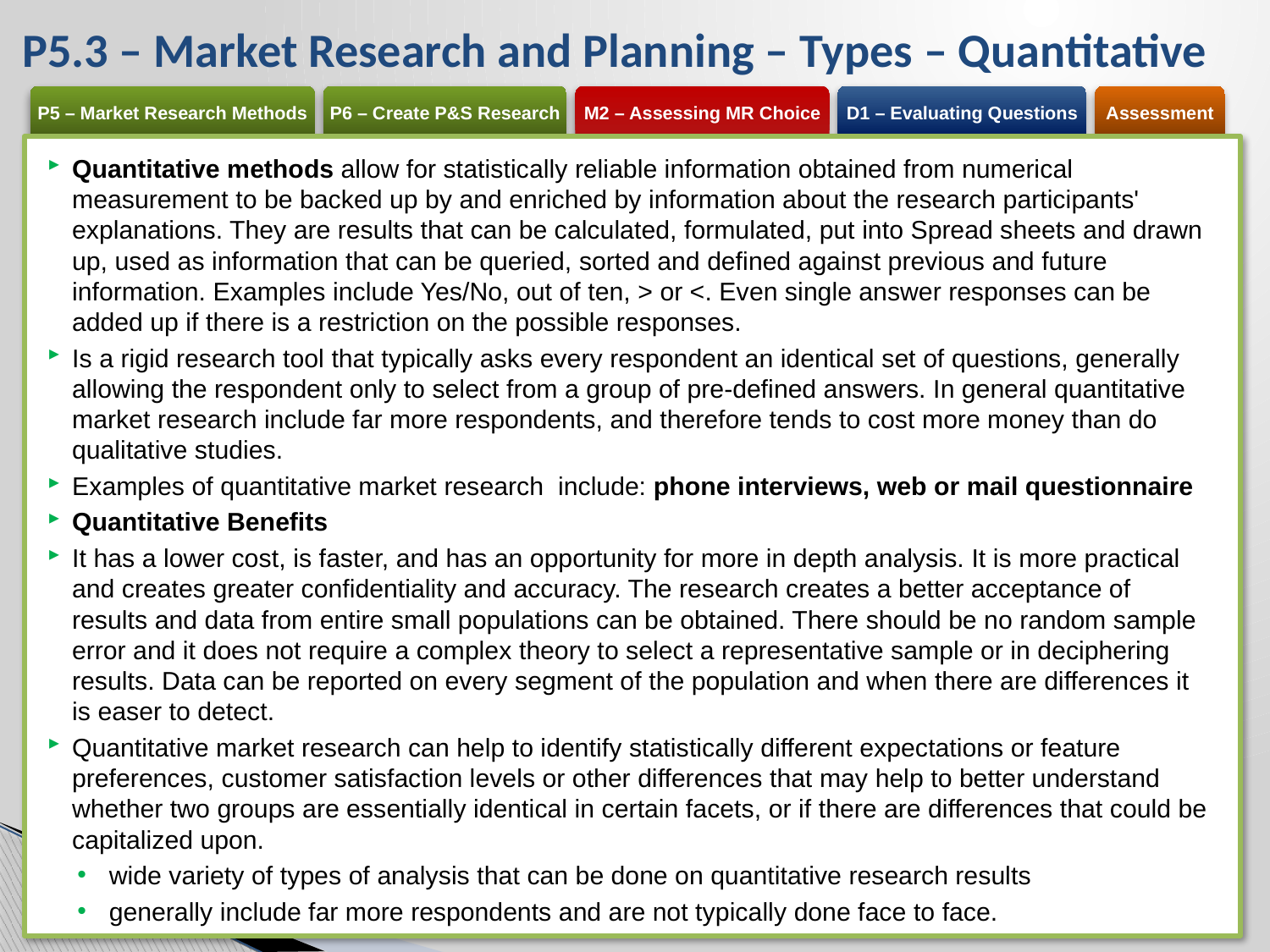

# P5.3 – Market Research and Planning – Types – Quantitative
Quantitative methods allow for statistically reliable information obtained from numerical measurement to be backed up by and enriched by information about the research participants' explanations. They are results that can be calculated, formulated, put into Spread sheets and drawn up, used as information that can be queried, sorted and defined against previous and future information. Examples include Yes/No, out of ten, > or <. Even single answer responses can be added up if there is a restriction on the possible responses.
Is a rigid research tool that typically asks every respondent an identical set of questions, generally allowing the respondent only to select from a group of pre-defined answers. In general quantitative market research include far more respondents, and therefore tends to cost more money than do qualitative studies.
Examples of quantitative market research  include: phone interviews, web or mail questionnaire
Quantitative Benefits
It has a lower cost, is faster, and has an opportunity for more in depth analysis. It is more practical and creates greater confidentiality and accuracy. The research creates a better acceptance of results and data from entire small populations can be obtained. There should be no random sample error and it does not require a complex theory to select a representative sample or in deciphering results. Data can be reported on every segment of the population and when there are differences it is easer to detect.
Quantitative market research can help to identify statistically different expectations or feature preferences, customer satisfaction levels or other differences that may help to better understand whether two groups are essentially identical in certain facets, or if there are differences that could be capitalized upon.
wide variety of types of analysis that can be done on quantitative research results
generally include far more respondents and are not typically done face to face.